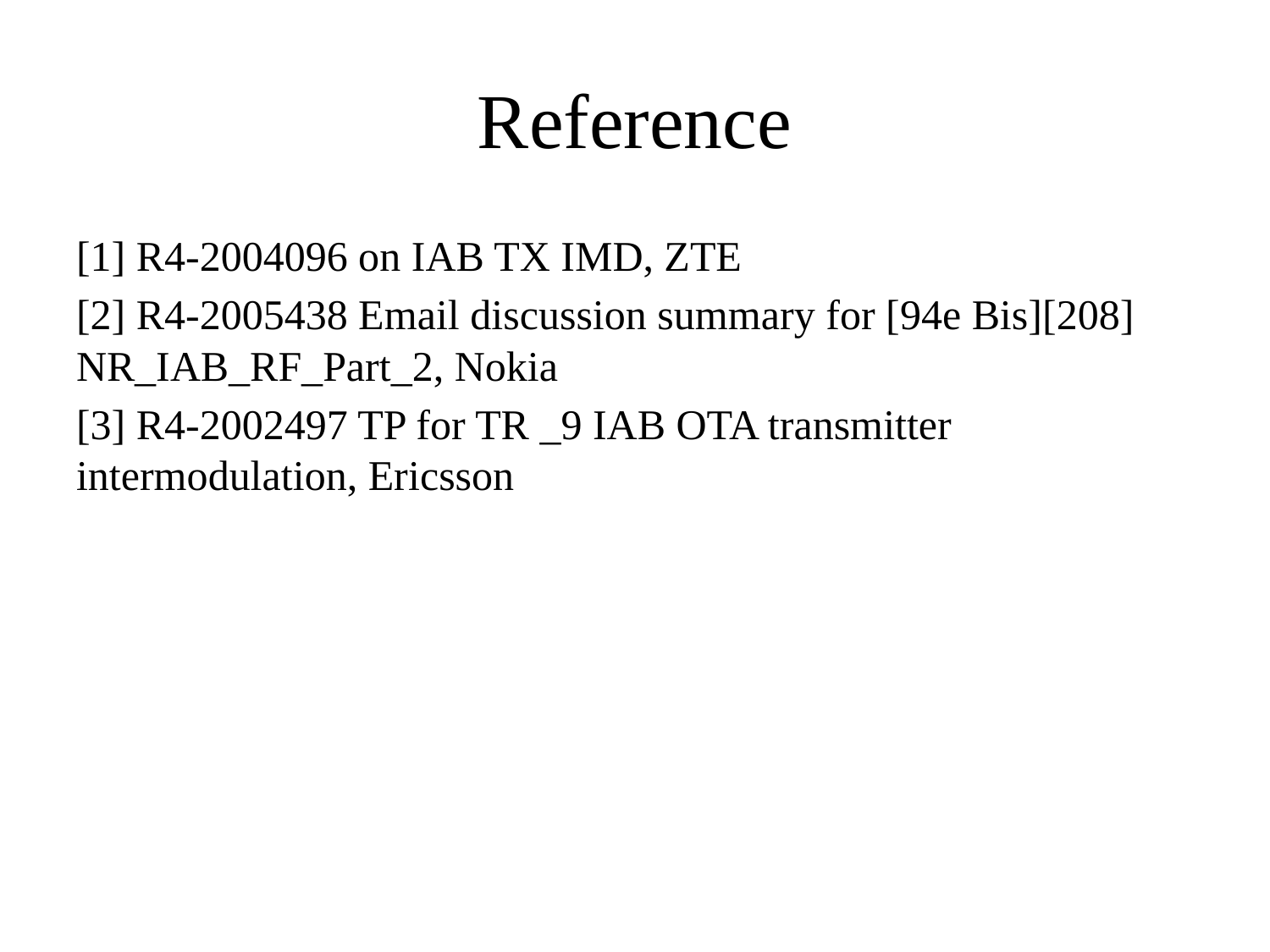

# Reference
[1] R4-2004096 on IAB TX IMD, ZTE
[2] R4-2005438 Email discussion summary for [94e Bis][208] NR_IAB_RF_Part_2, Nokia
[3] R4-2002497 TP for TR _9 IAB OTA transmitter intermodulation, Ericsson